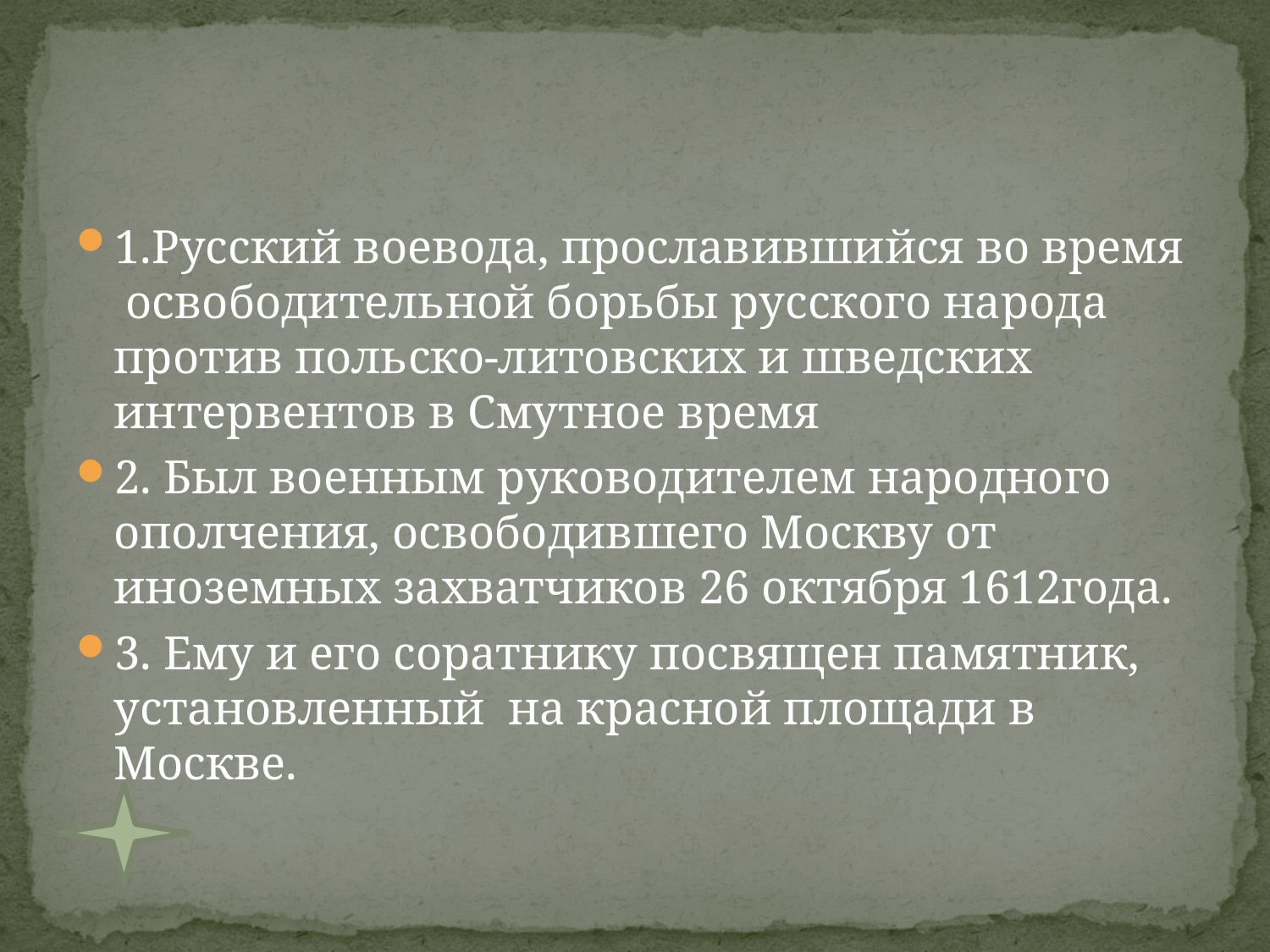

#
1.Русский воевода, прославившийся во время  освободительной борьбы русского народа против польско-литовских и шведских интервентов в Смутное время
2. Был военным руководителем народного ополчения, освободившего Москву от иноземных захватчиков 26 октября 1612года.
3. Ему и его соратнику посвящен памятник, установленный  на красной площади в Москве.